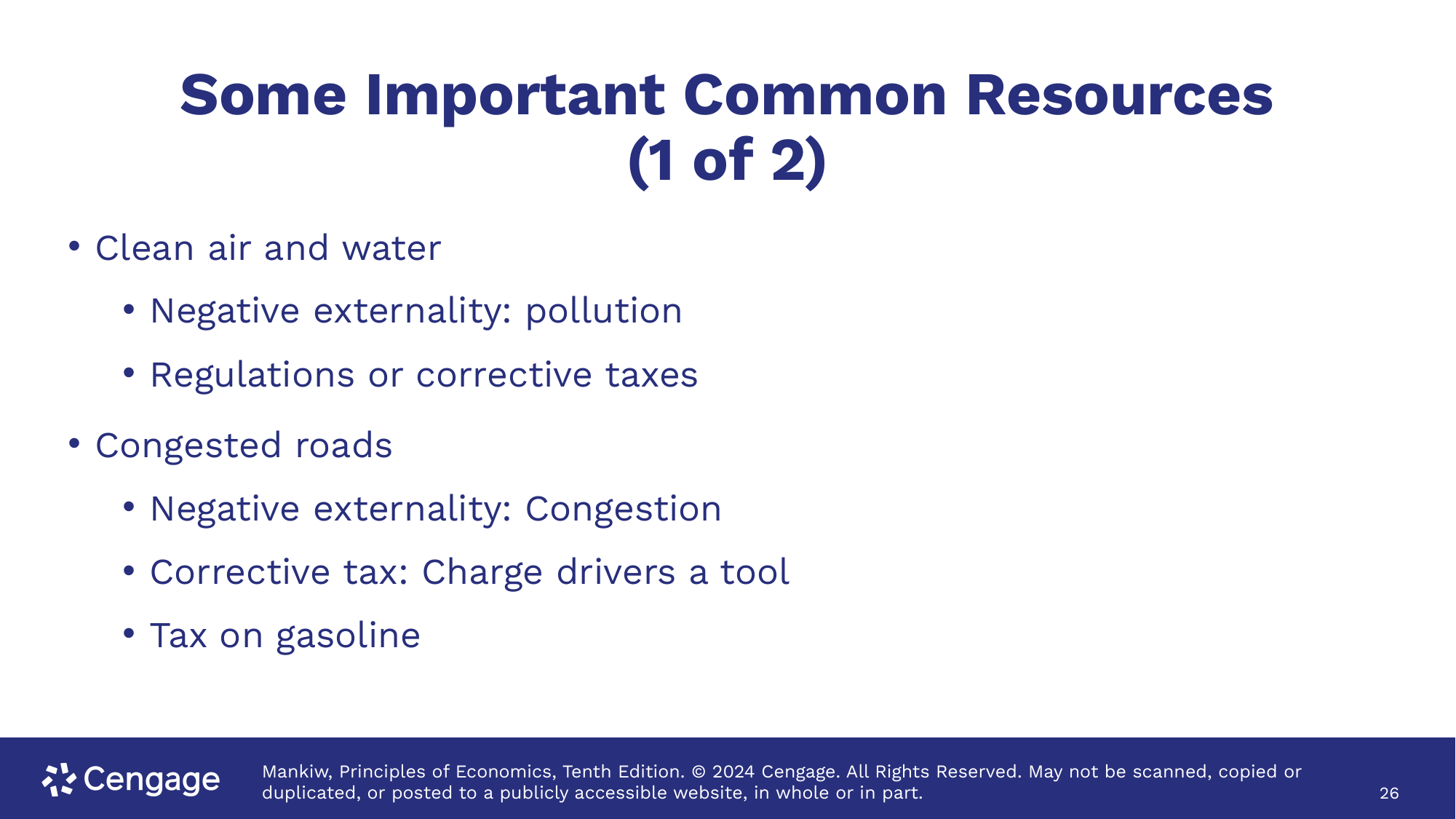

# Some Important Common Resources (1 of 2)
Clean air and water
Negative externality: pollution
Regulations or corrective taxes
Congested roads
Negative externality: Congestion
Corrective tax: Charge drivers a tool
Tax on gasoline